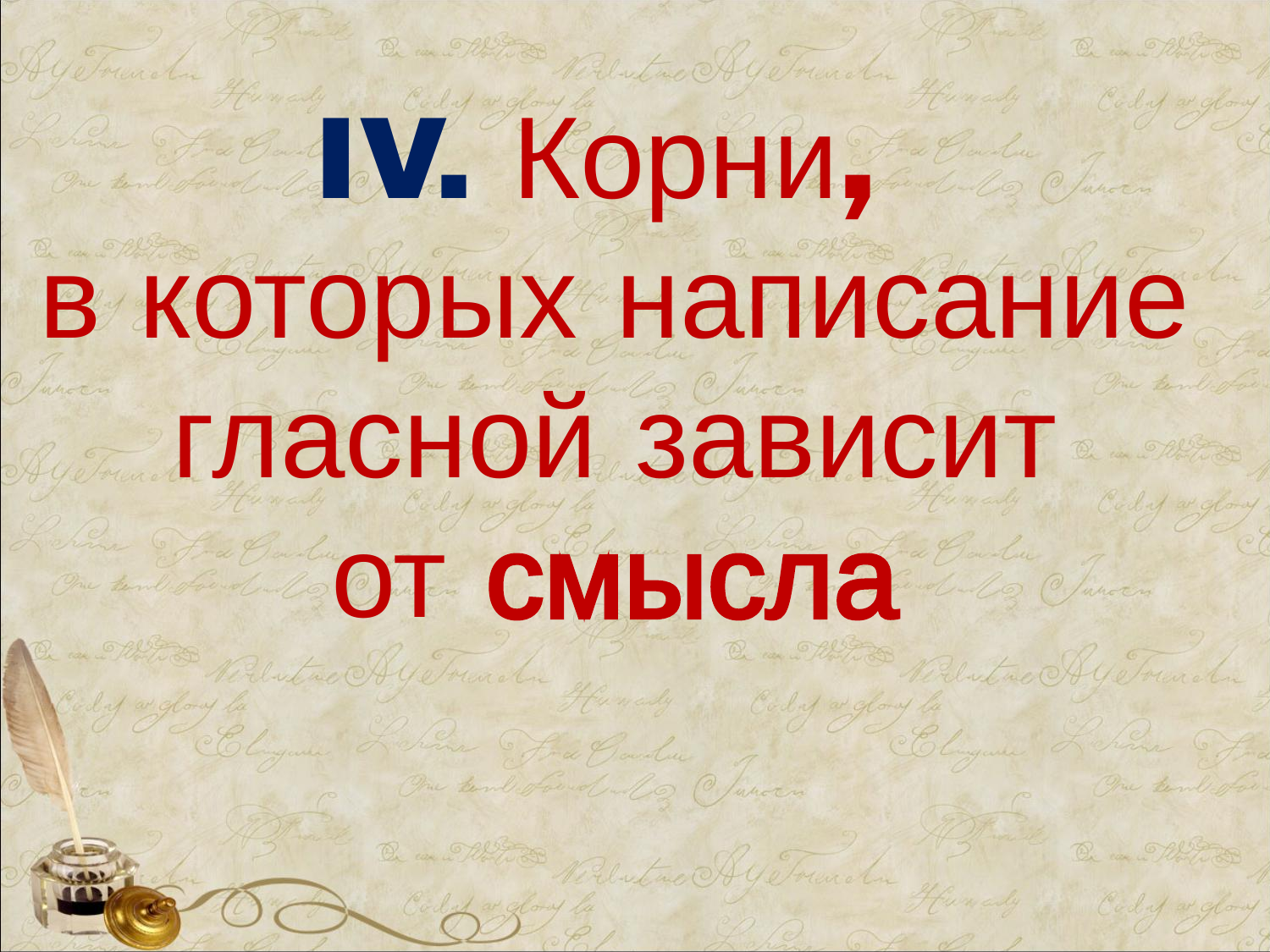

IV. Корни,
в которых написание гласной зависит от смысла